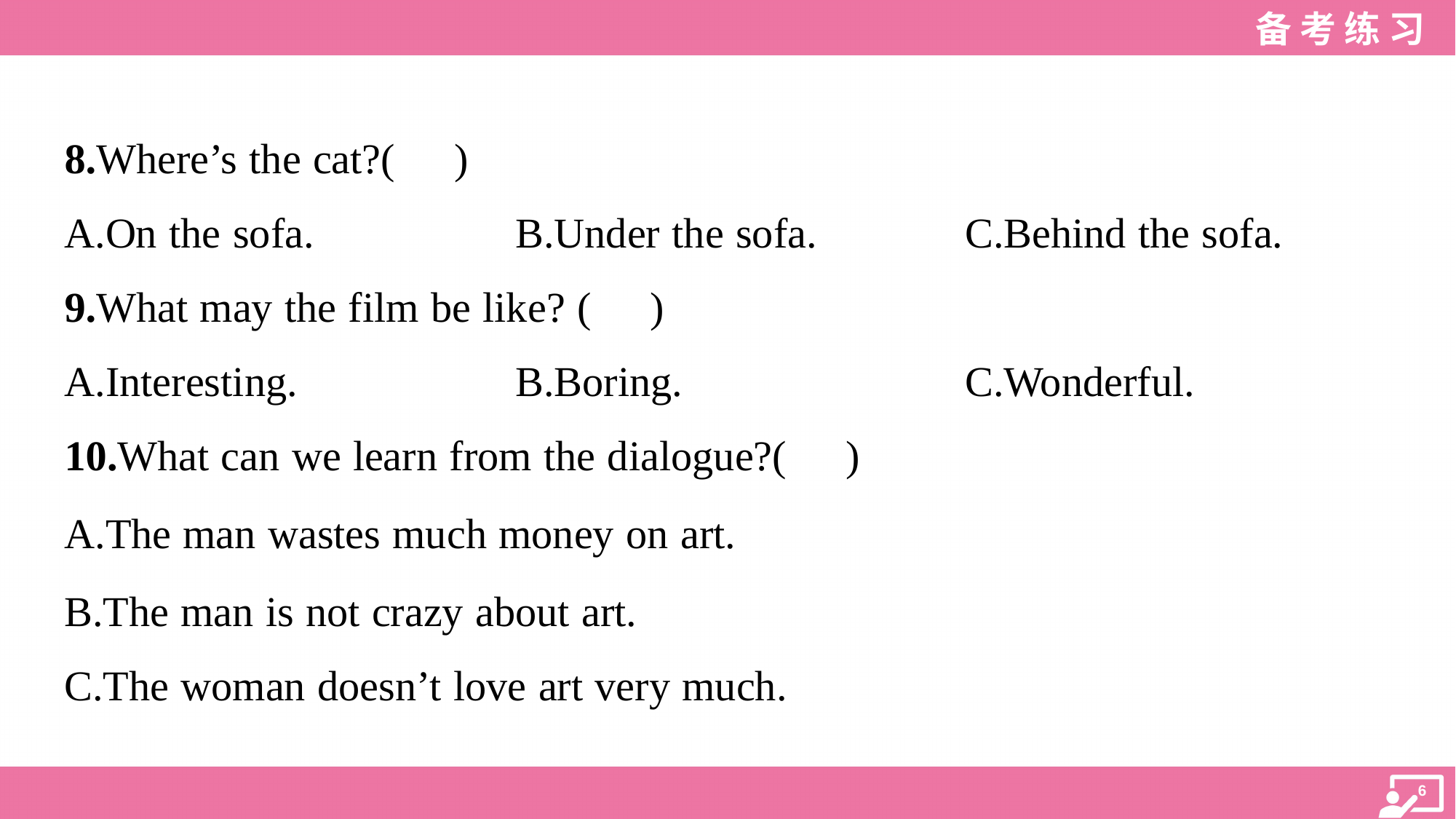

8.Where’s the cat?(     )
A.On the sofa.	B.Under the sofa.	C.Behind the sofa.
9.What may the film be like? (     )
A.Interesting.	B.Boring.	C.Wonderful.
10.What can we learn from the dialogue?(     )
A.The man wastes much money on art.
B.The man is not crazy about art.
C.The woman doesn’t love art very much.